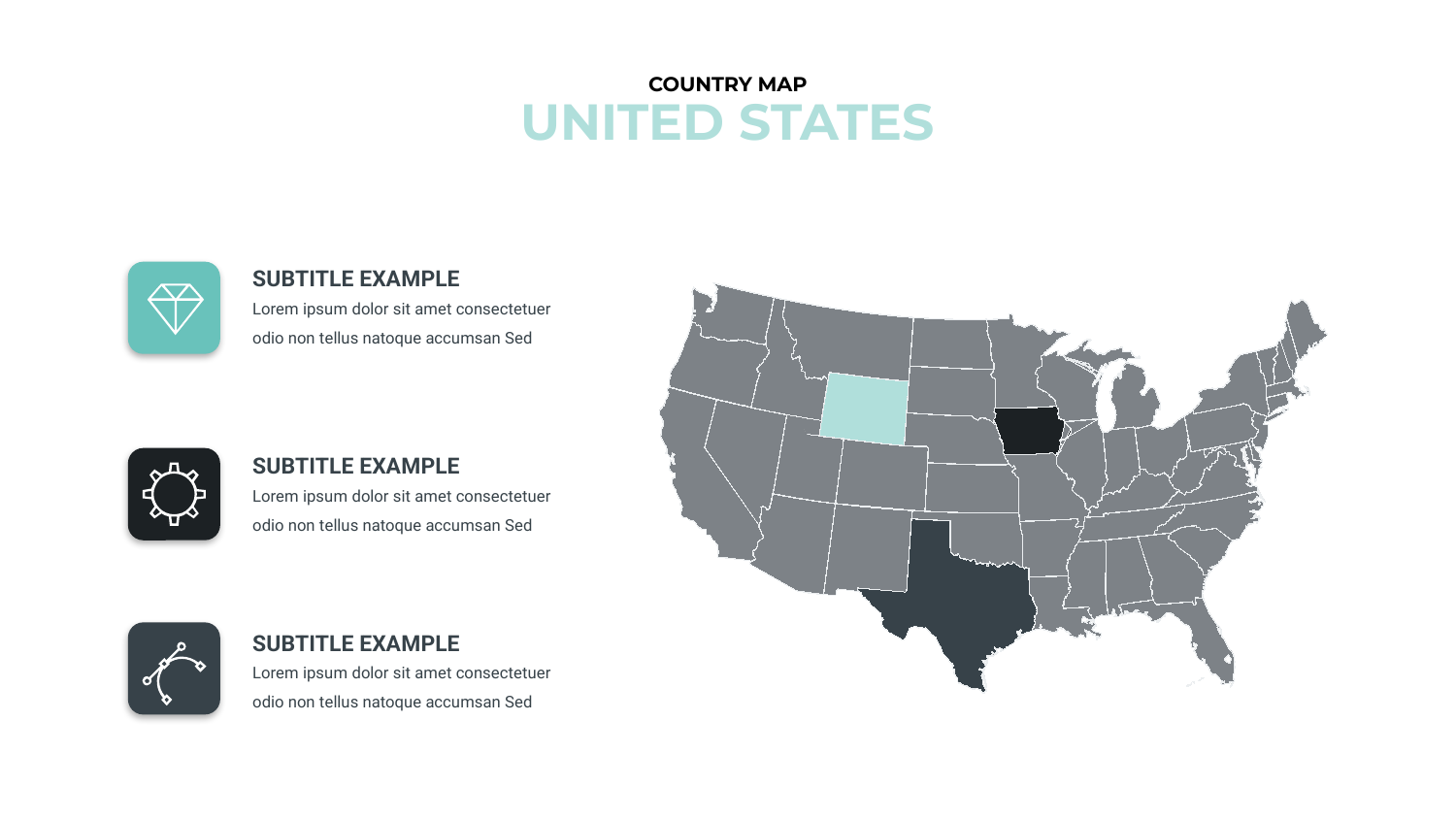

COUNTRY MAP
UNITED STATES

SUBTITLE EXAMPLE
Lorem ipsum dolor sit amet consectetuer odio non tellus natoque accumsan Sed

SUBTITLE EXAMPLE
Lorem ipsum dolor sit amet consectetuer odio non tellus natoque accumsan Sed

SUBTITLE EXAMPLE
Lorem ipsum dolor sit amet consectetuer odio non tellus natoque accumsan Sed